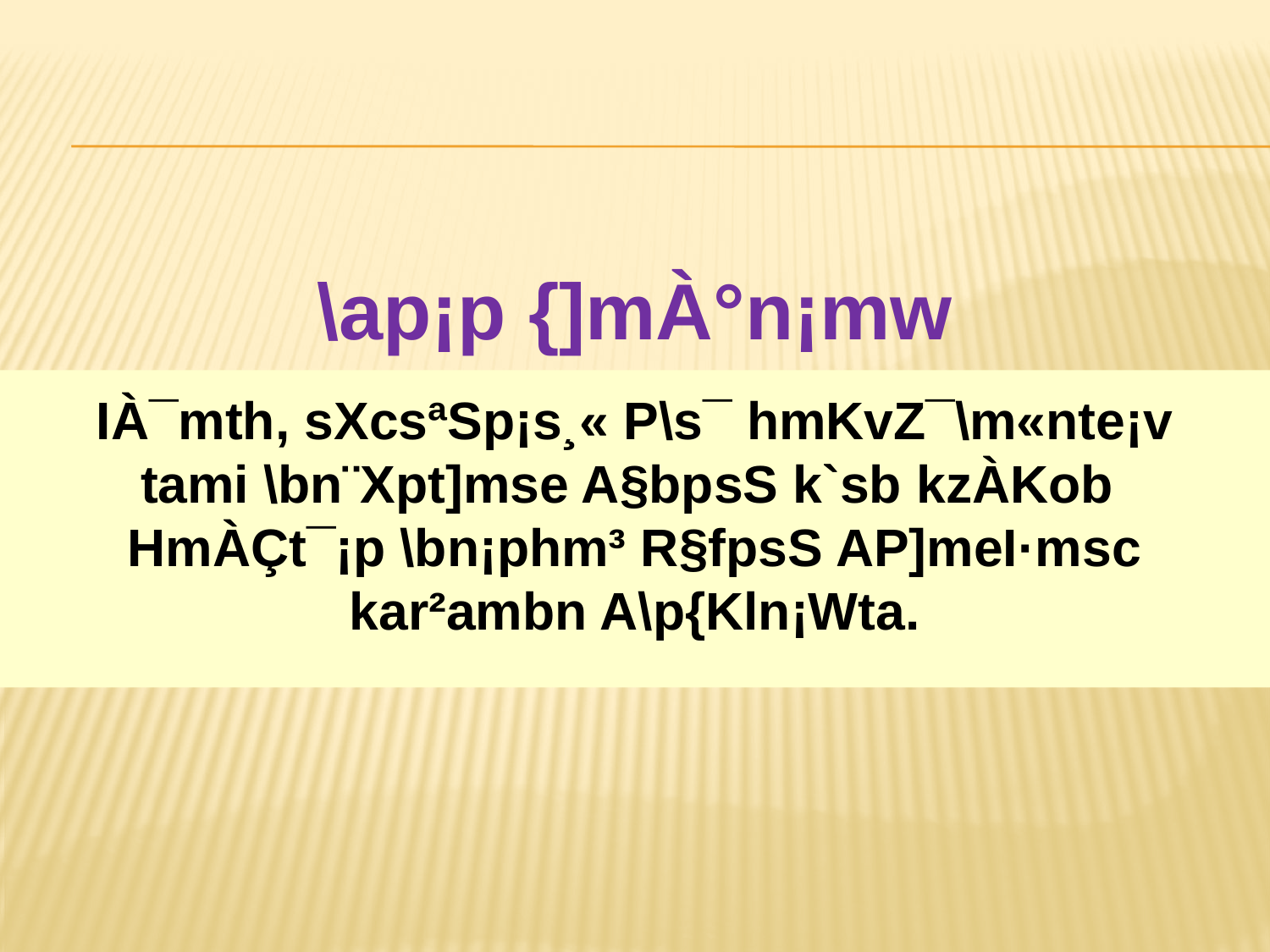

\ap¡p {]mÀ°n¡mw

IÀ¯mth, sXcsªSp¡s¸« P\s¯ hmKvZ¯\m«nte¡v tami \bn¨Xpt]mse A§bpsS k`sb kzÀKob  HmÀÇt¯¡p \bn¡phm³ R§fpsS AP]meI·msc kar²ambn A\p{Kln¡Wta.